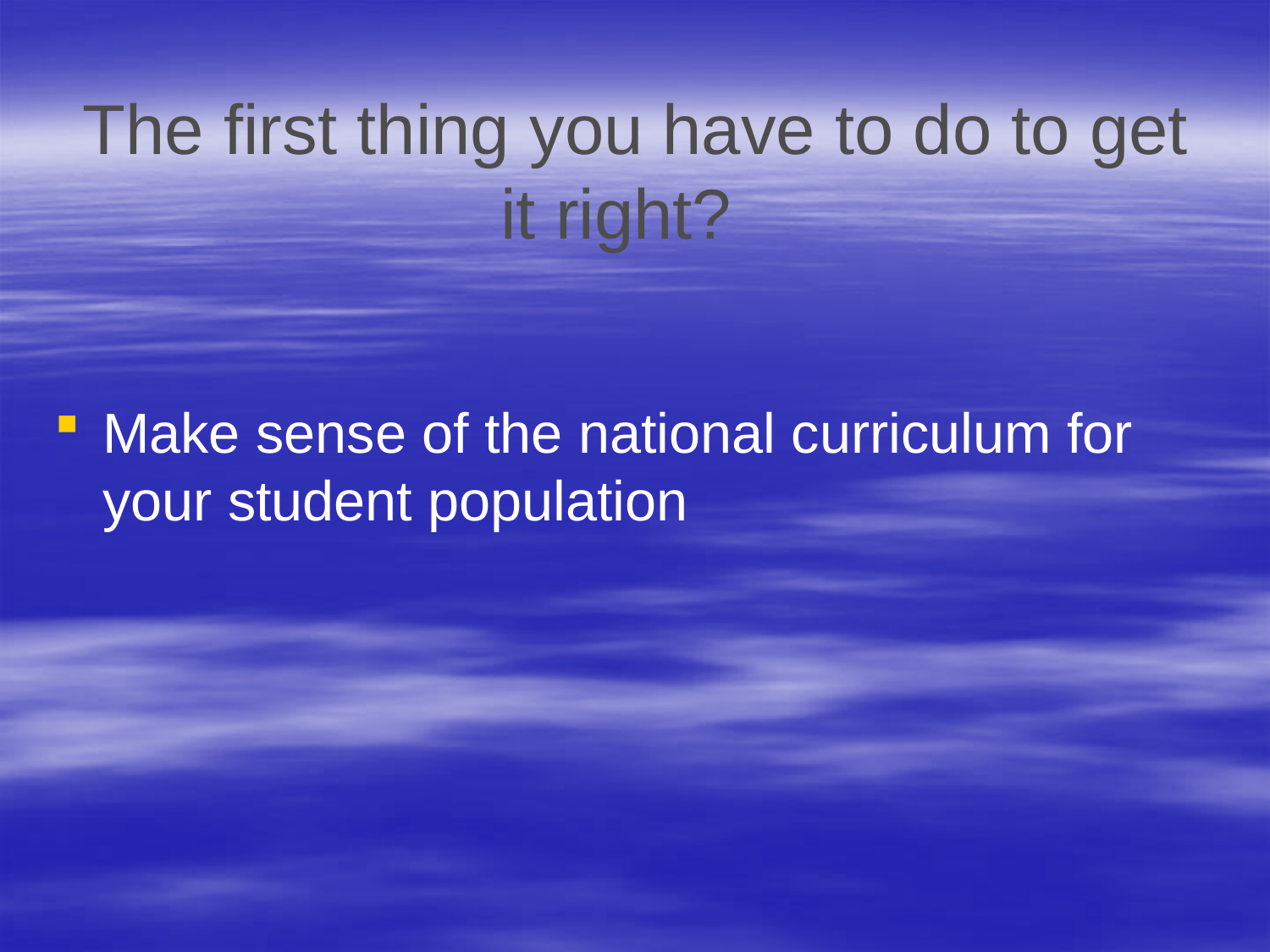

# The first thing you have to do to get it right?

Make sense of the national curriculum for your student population